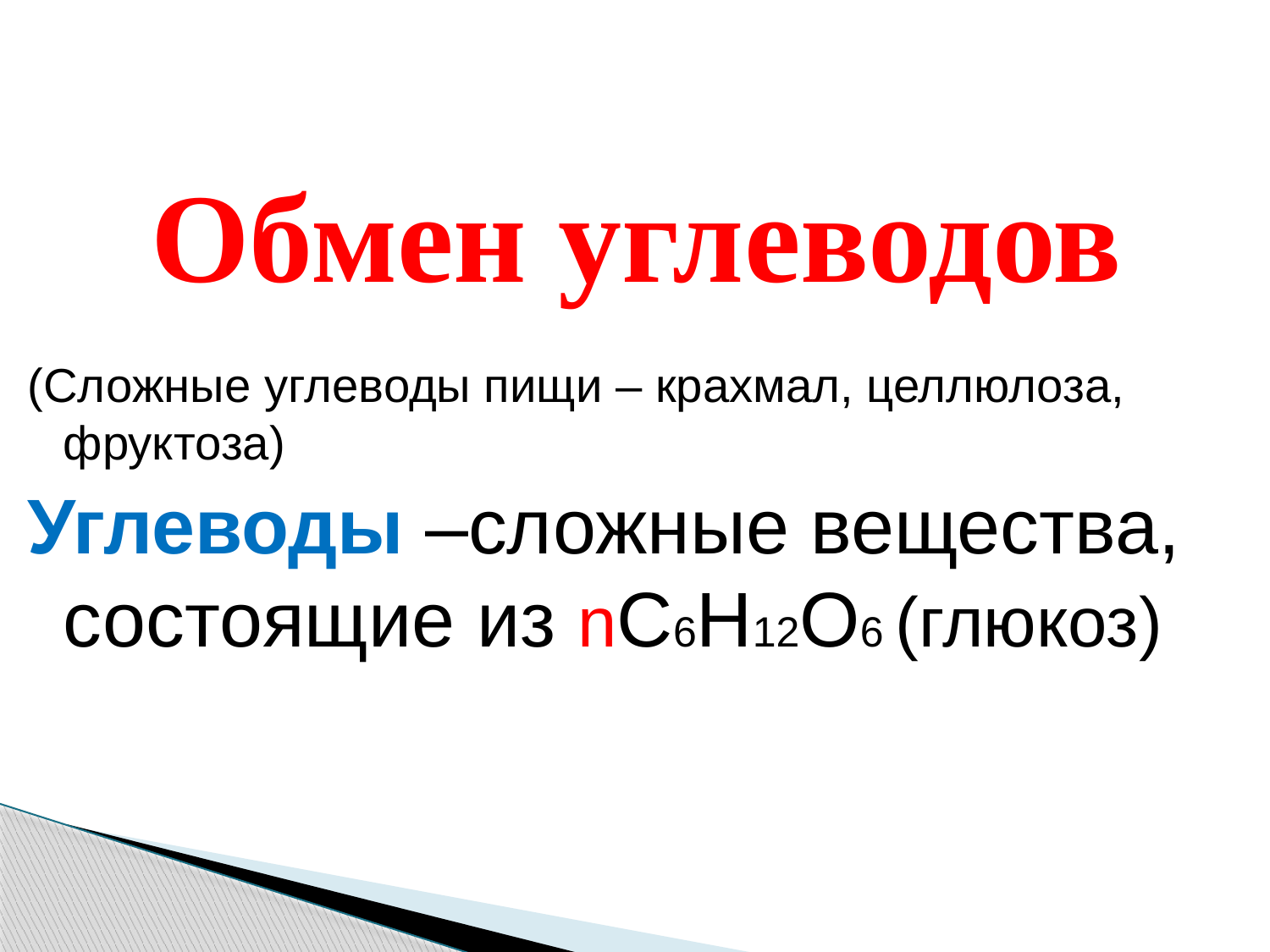

# Обмен углеводов

(Сложные углеводы пищи – крахмал, целлюлоза, фруктоза)
Углеводы –сложные вещества, состоящие из nC6H12O6 (глюкоз)